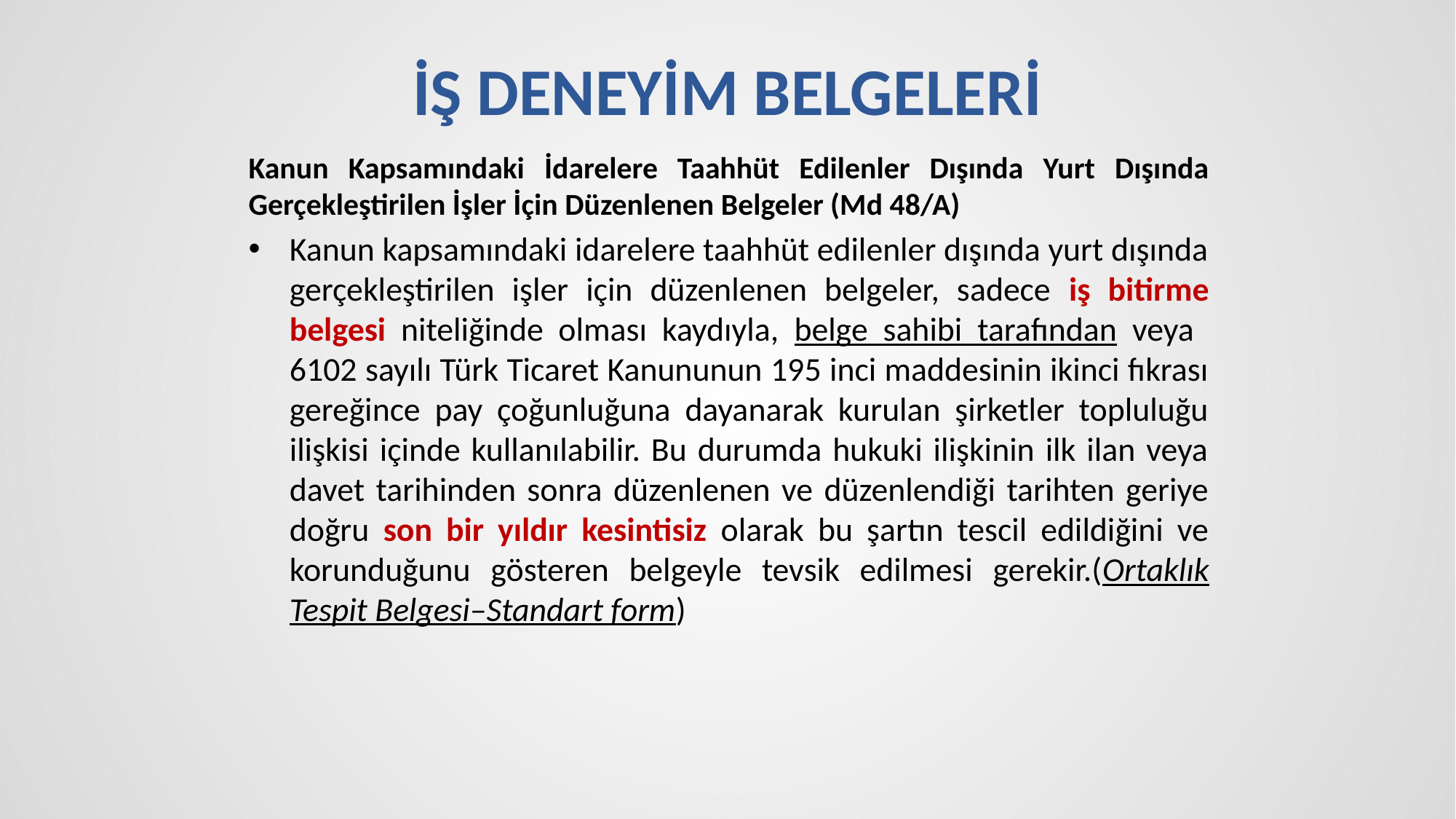

# İŞ DENEYİM BELGELERİ
Kanun Kapsamındaki İdarelere Taahhüt Edilenler Dışında Yurt Dışında Gerçekleştirilen İşler İçin Düzenlenen Belgeler (Md 48/A)
Kanun kapsamındaki idarelere taahhüt edilenler dışında yurt dışında gerçekleştirilen işler için düzenlenen belgeler, sadece iş bitirme belgesi niteliğinde olması kaydıyla, belge sahibi tarafından veya  6102 sayılı Türk Ticaret Kanununun 195 inci maddesinin ikinci fıkrası gereğince pay çoğunluğuna dayanarak kurulan şirketler topluluğu ilişkisi içinde kullanılabilir. Bu durumda hukuki ilişkinin ilk ilan veya davet tarihinden sonra düzenlenen ve düzenlendiği tarihten geriye doğru son bir yıldır kesintisiz olarak bu şartın tescil edildiğini ve korunduğunu gösteren belgeyle tevsik edilmesi gerekir.(Ortaklık Tespit Belgesi–Standart form)